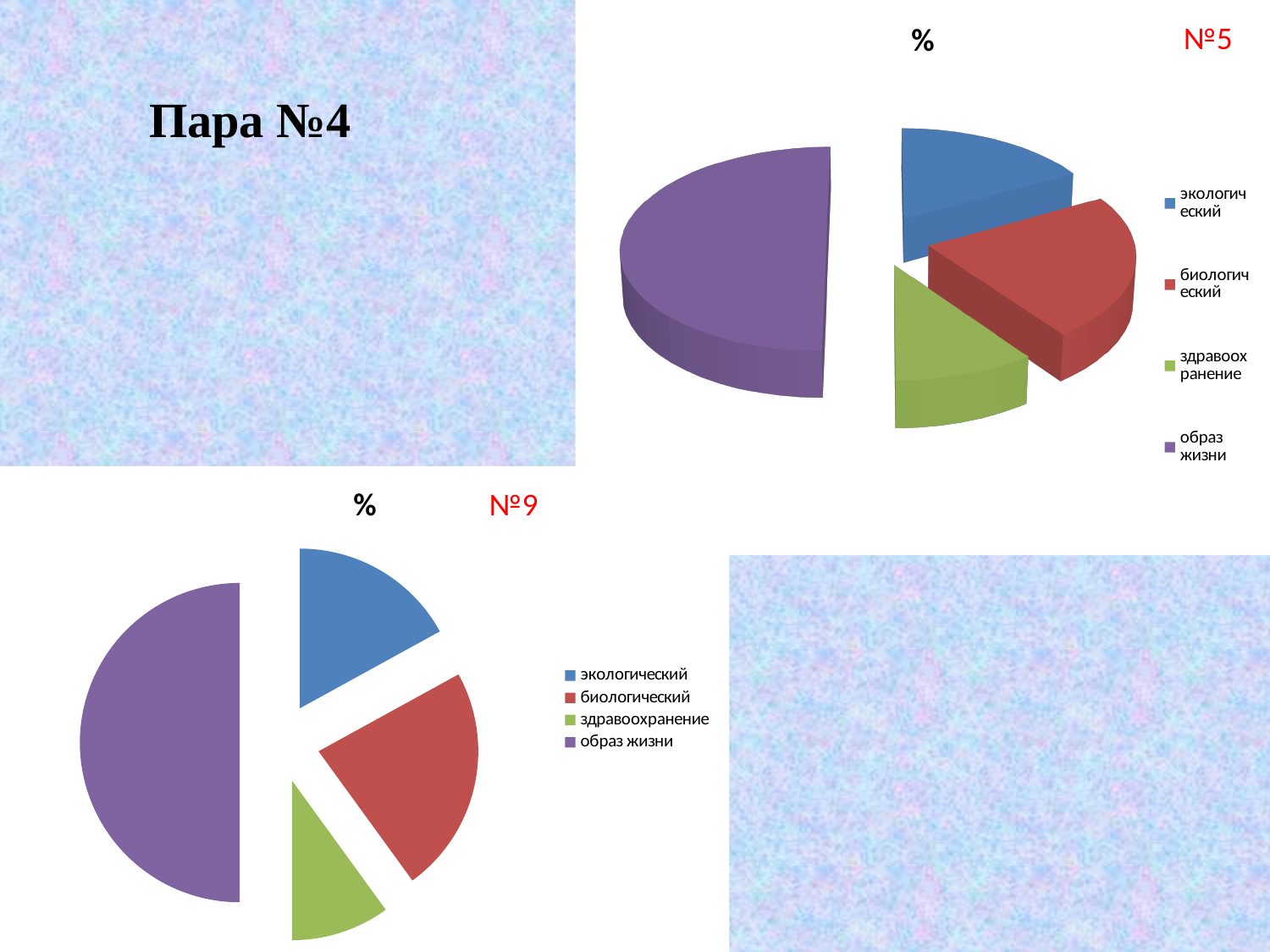

[unsupported chart]

# Пара №4

### Chart:

| Category | % |
|---|---|
| экологический  | 17.0 |
| биологический  | 23.0 |
| здравоохранение  | 10.0 |
| образ жизни  | 50.0 |